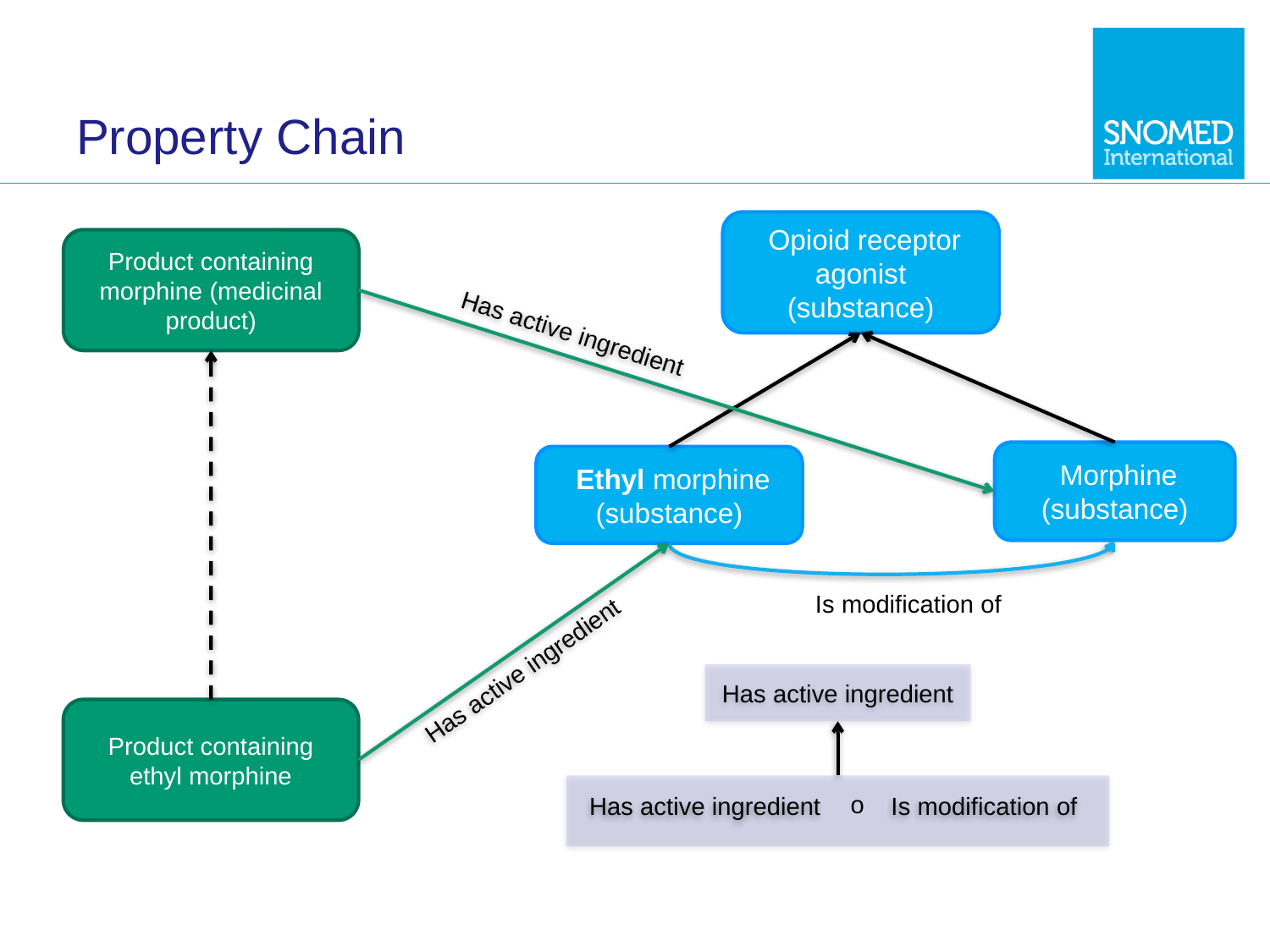

# Property Chain
 Opioid receptor agonist (substance)
Product containing morphine (medicinal product)
Has active ingredient
 Morphine (substance)
 Ethyl morphine (substance)
Is modification of
Has active ingredient
Has active ingredient
Product containing ethyl morphine

Has active ingredient
Is modification of
o